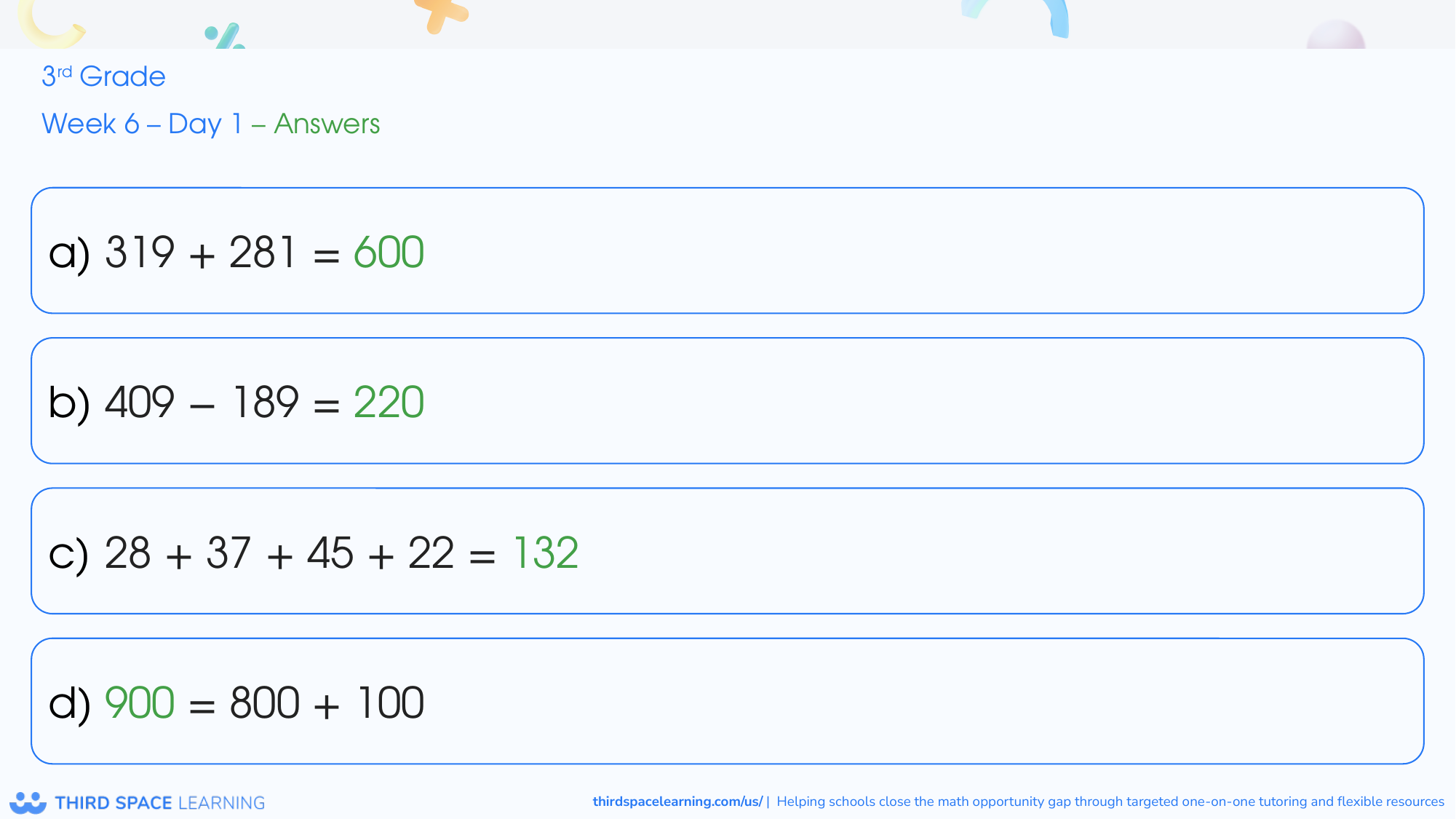

3rd Grade
Week 6 – Day 1 – Answers
319 + 281 = 600
409 − 189 = 220
28 + 37 + 45 + 22 = 132
900 = 800 + 100